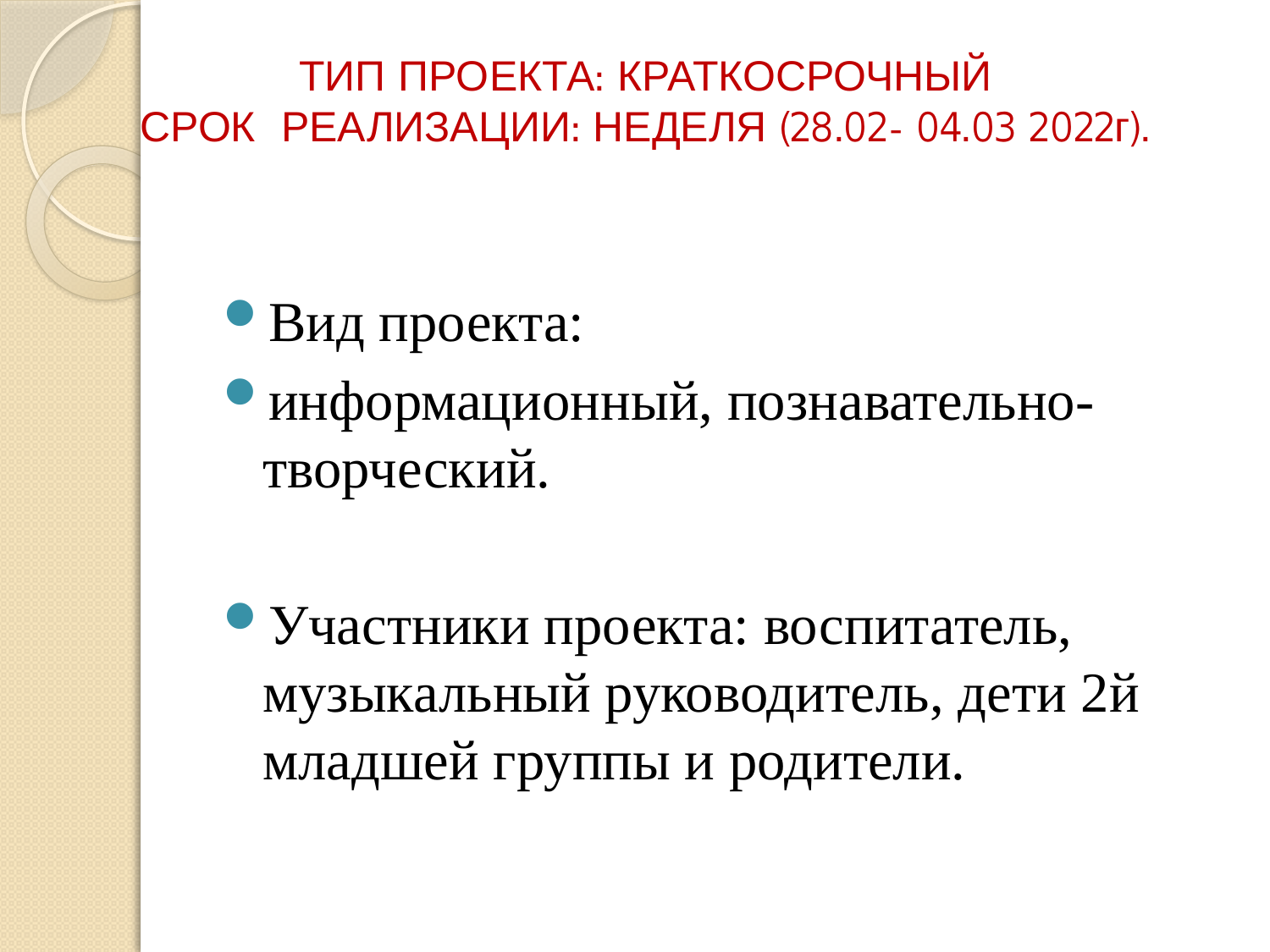

# ТИП ПРОЕКТА: КРАТКОСРОЧНЫЙ СРОК  РЕАЛИЗАЦИИ: НЕДЕЛЯ (28.02- 04.03 2022г).

Вид проекта:
информационный, познавательно- творческий.

Участники проекта: воспитатель, музыкальный руководитель, дети 2й младшей группы и родители.